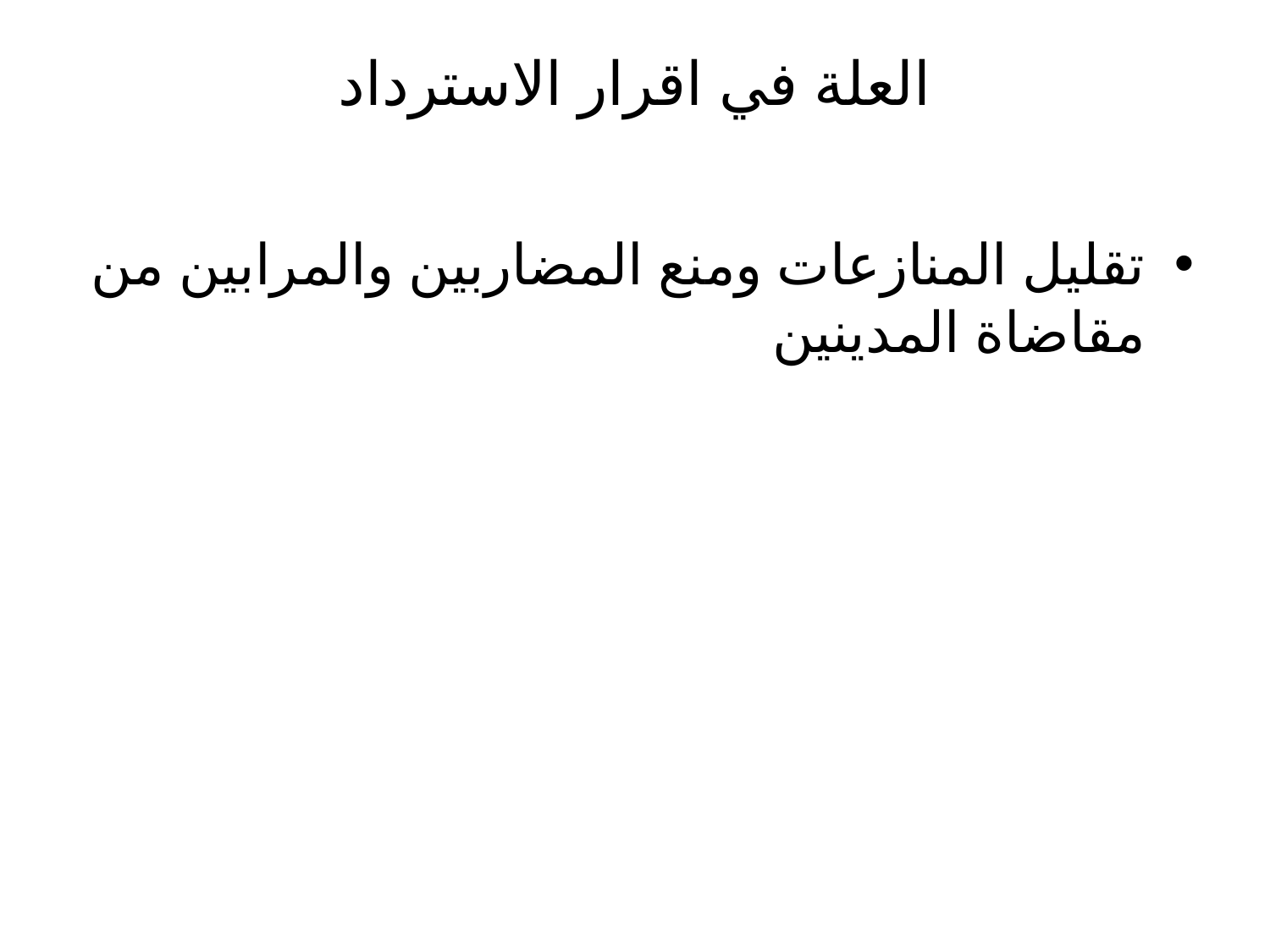

# العلة في اقرار الاسترداد
تقليل المنازعات ومنع المضاربين والمرابين من مقاضاة المدينين